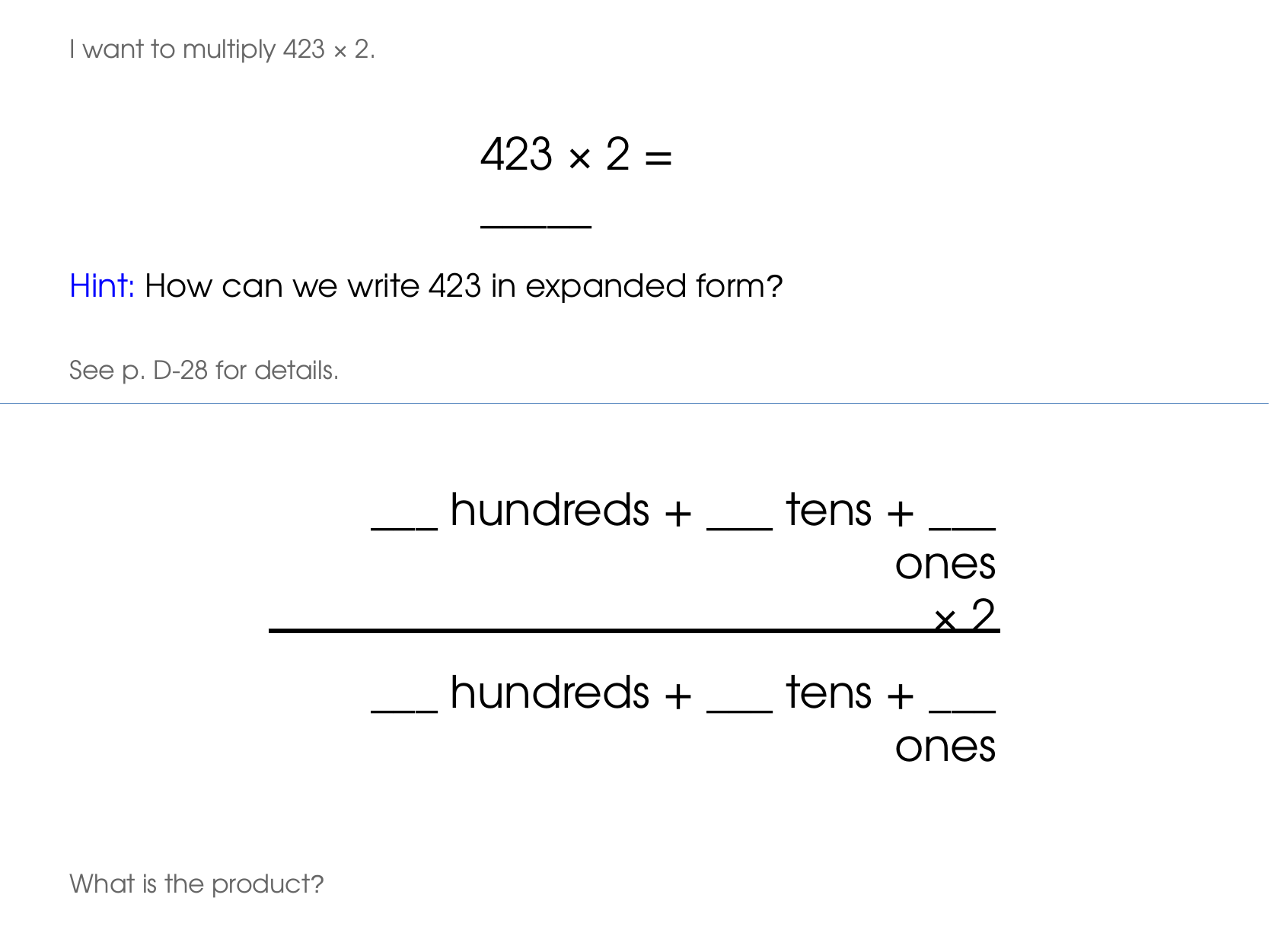

I want to multiply 423 × 2.
423 × 2 = _____
Hint: How can we write 423 in expanded form?
See p. D-28 for details.
___ hundreds + ___ tens + ___ ones
× 2
___ hundreds + ___ tens + ___ ones
What is the product?